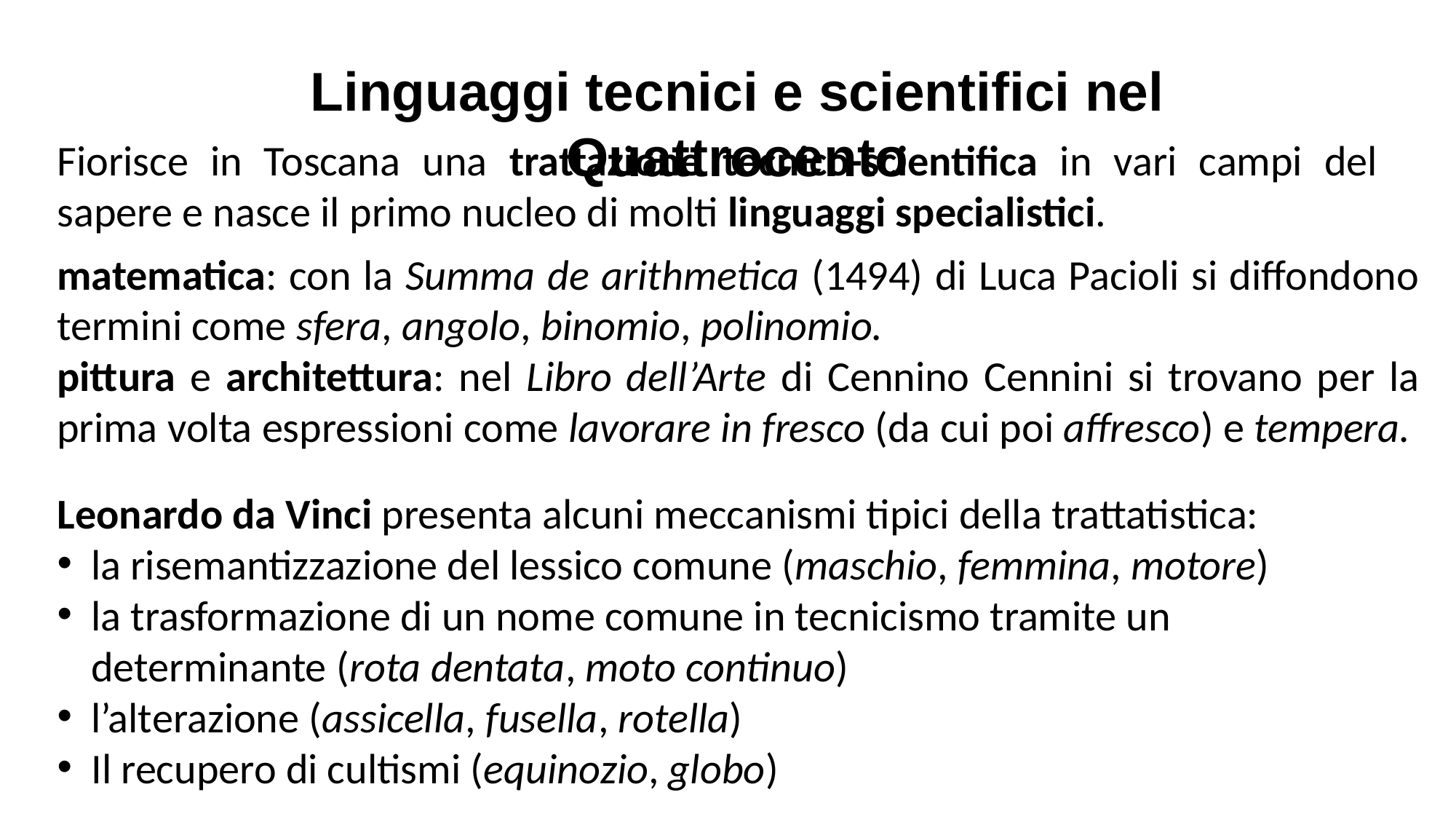

Linguaggi tecnici e scientifici nel Quattrocento
Fiorisce in Toscana una trattazione tecnico-scientifica in vari campi del sapere e nasce il primo nucleo di molti linguaggi specialistici.
matematica: con la Summa de arithmetica (1494) di Luca Pacioli si diffondono termini come sfera, angolo, binomio, polinomio.
pittura e architettura: nel Libro dell’Arte di Cennino Cennini si trovano per la prima volta espressioni come lavorare in fresco (da cui poi affresco) e tempera.
Leonardo da Vinci presenta alcuni meccanismi tipici della trattatistica:
la risemantizzazione del lessico comune (maschio, femmina, motore)
la trasformazione di un nome comune in tecnicismo tramite un determinante (rota dentata, moto continuo)
l’alterazione (assicella, fusella, rotella)
Il recupero di cultismi (equinozio, globo)